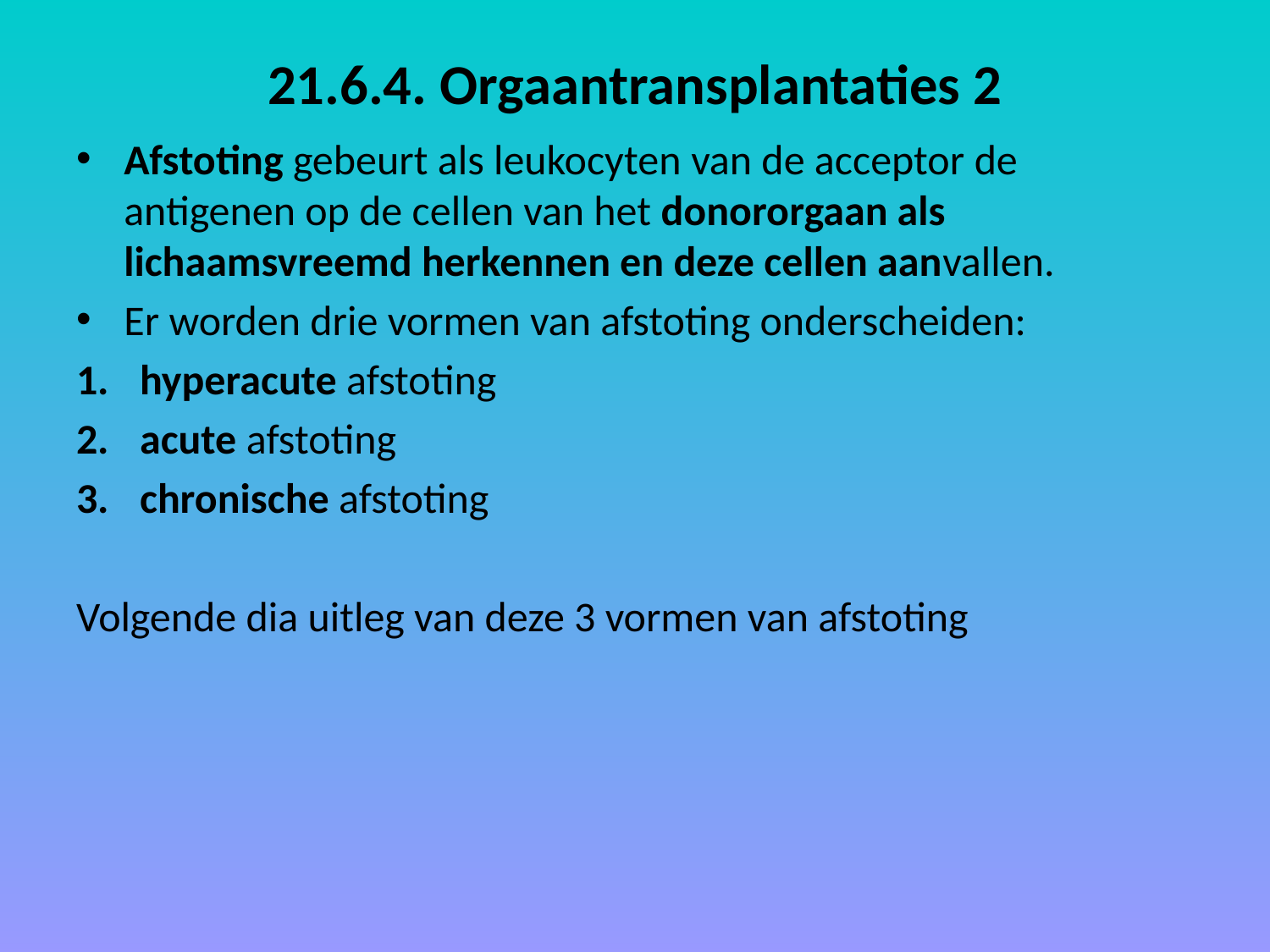

# 21.6.4. Orgaantransplantaties 2
Afstoting gebeurt als leukocyten van de acceptor de antigenen op de cellen van het donororgaan als lichaamsvreemd herkennen en deze cellen aanvallen.
Er worden drie vormen van afstoting onderscheiden:
hyperacute afstoting
acute afstoting
chronische afstoting

Volgende dia uitleg van deze 3 vormen van afstoting